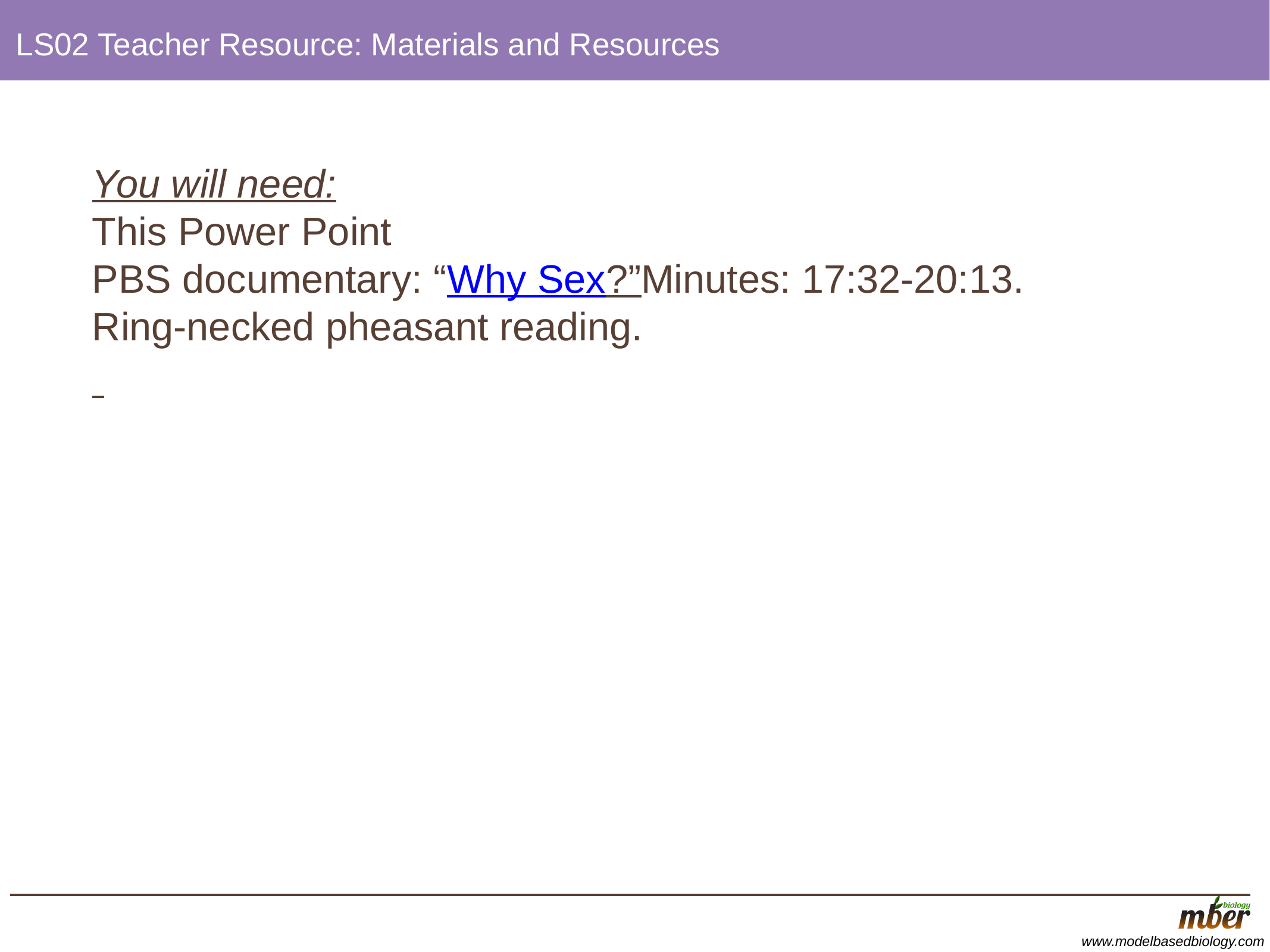

# LS02 Teacher Resource: Materials and Resources
You will need:
This Power Point
PBS documentary: “Why Sex?”Minutes: 17:32-20:13.
Ring-necked pheasant reading.